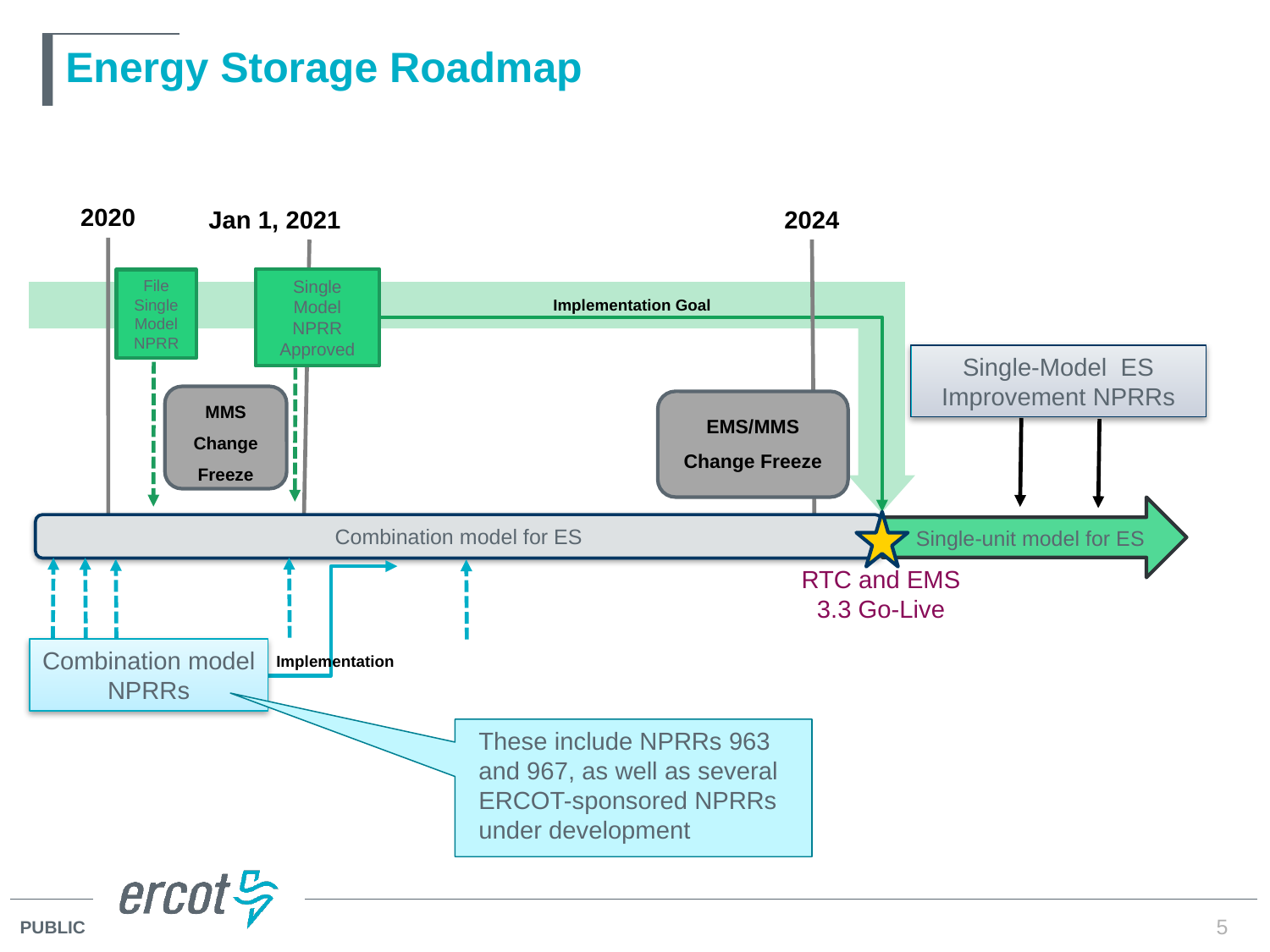

# Energy Storage Roadmap
2020
Jan 1, 2021
2024
Single Model NPRR Approved
File Single Model NPRR

Implementation Goal
Single-Model  ES Improvement NPRRs
MMS Change Freeze
EMS/MMS Change Freeze
  Single-unit model for ES

Combination model for ES
RTC and EMS 3.3 Go-Live
Combination model
NPRRs
Implementation

These include NPRRs 963 and 967, as well as several ERCOT-sponsored NPRRs under development
5